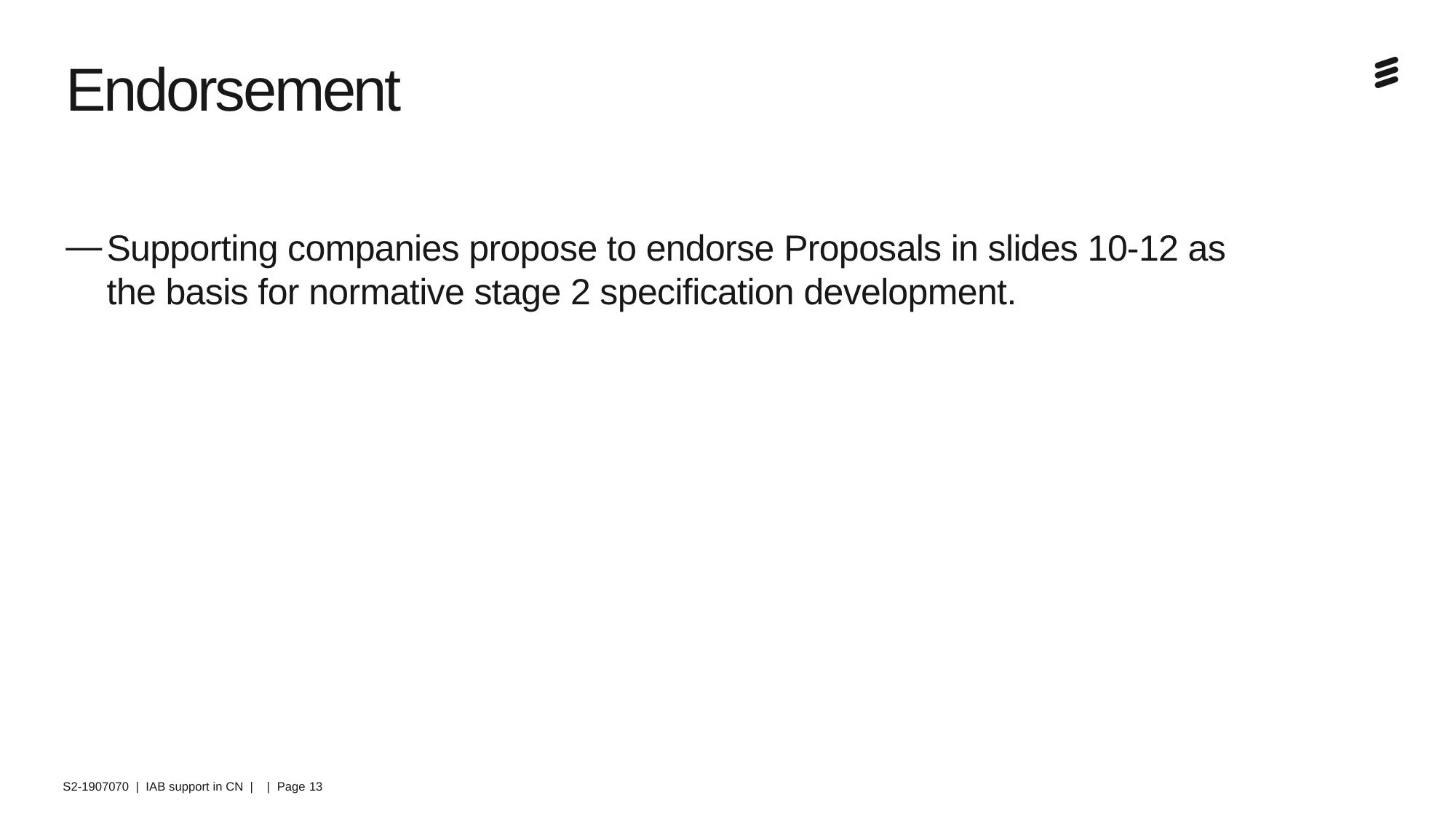

# Endorsement
Supporting companies propose to endorse Proposals in slides 10-12 as the basis for normative stage 2 specification development.